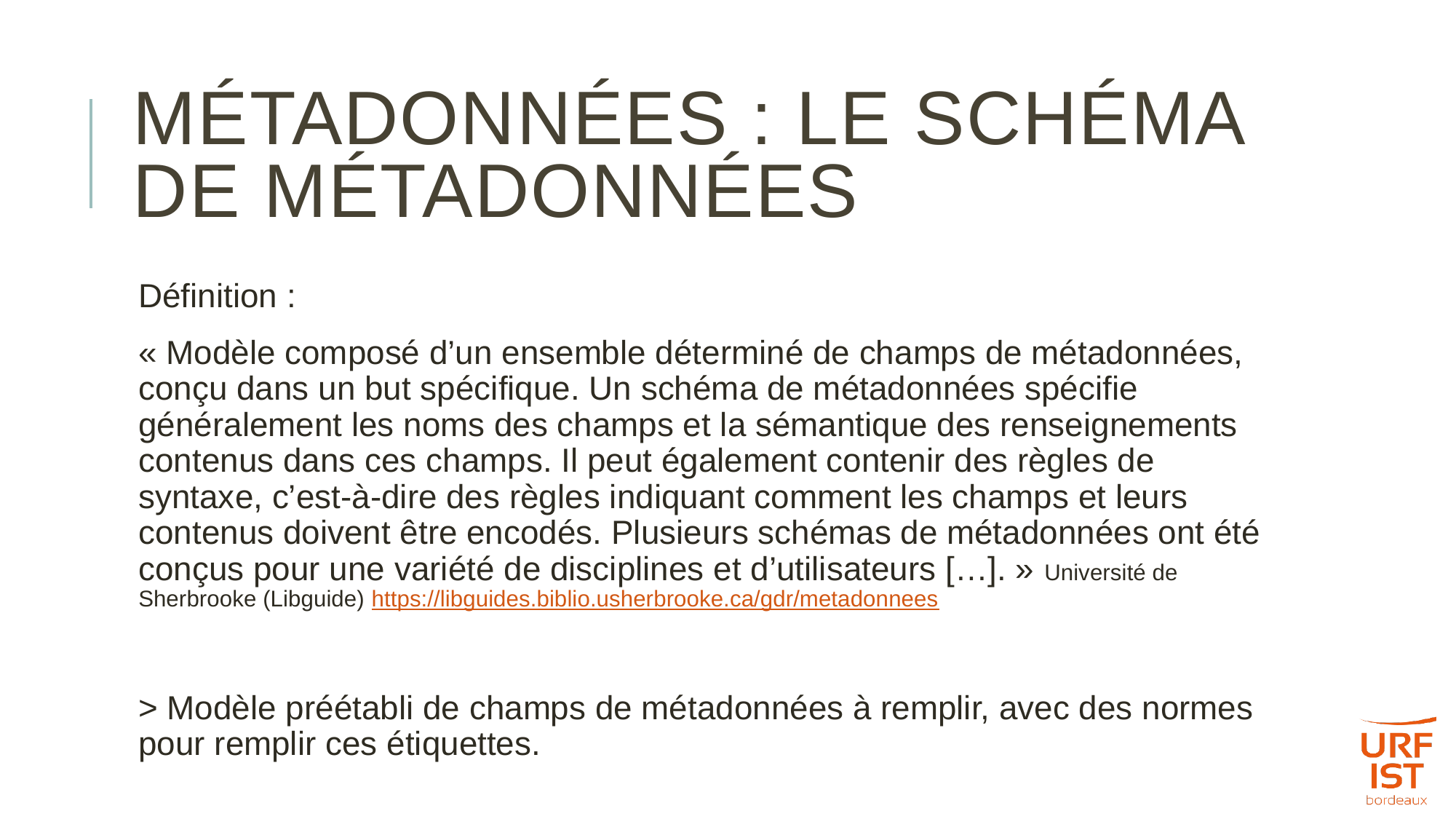

# Métadonnées : le schéma de métadonnées
Définition :
« Modèle composé d’un ensemble déterminé de champs de métadonnées, conçu dans un but spécifique. Un schéma de métadonnées spécifie généralement les noms des champs et la sémantique des renseignements contenus dans ces champs. Il peut également contenir des règles de syntaxe, c’est-à-dire des règles indiquant comment les champs et leurs contenus doivent être encodés. Plusieurs schémas de métadonnées ont été conçus pour une variété de disciplines et d’utilisateurs […]. » Université de Sherbrooke (Libguide) https://libguides.biblio.usherbrooke.ca/gdr/metadonnees

> Modèle préétabli de champs de métadonnées à remplir, avec des normes pour remplir ces étiquettes.